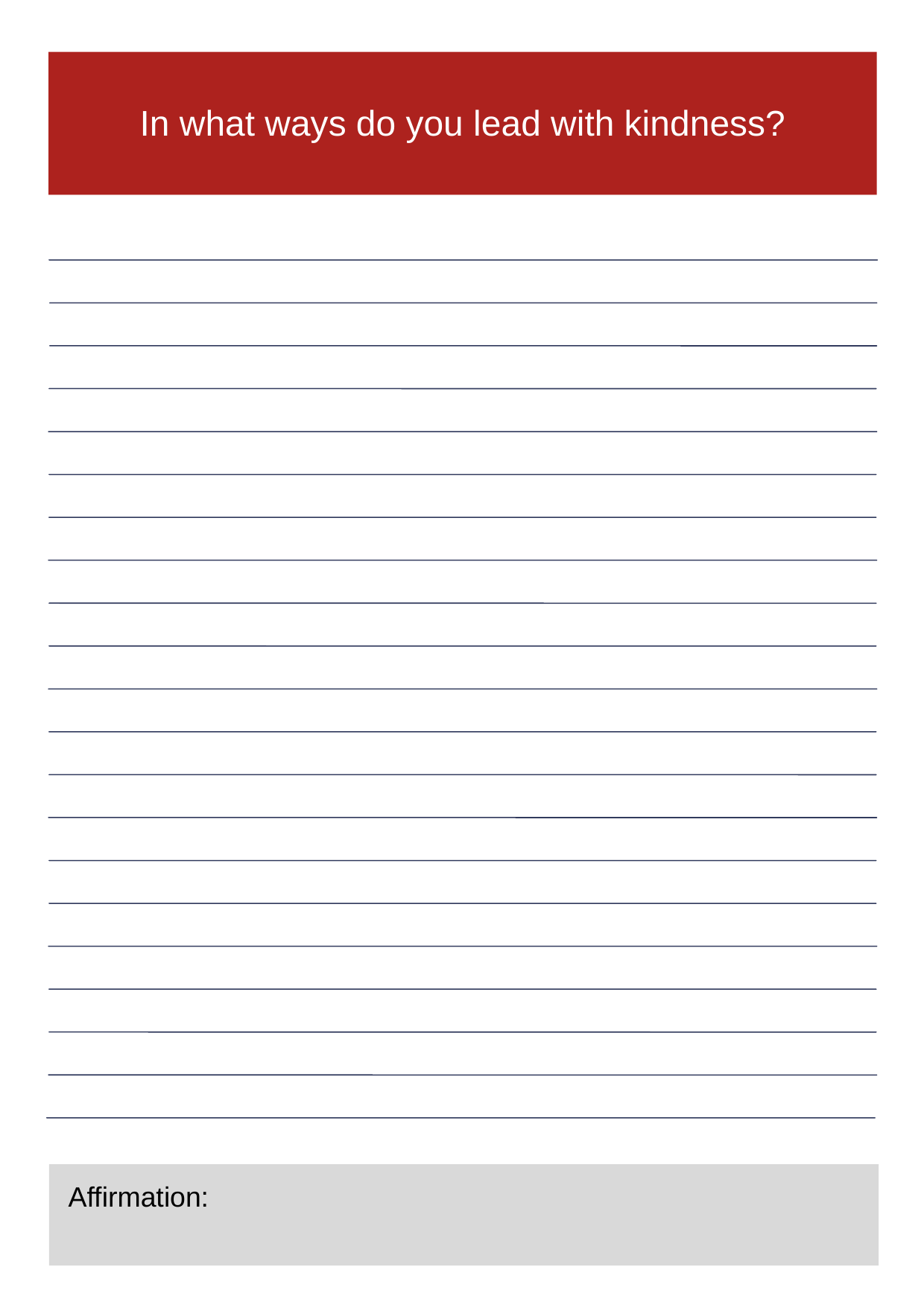

In what ways do you lead with kindness?

Affirmation: